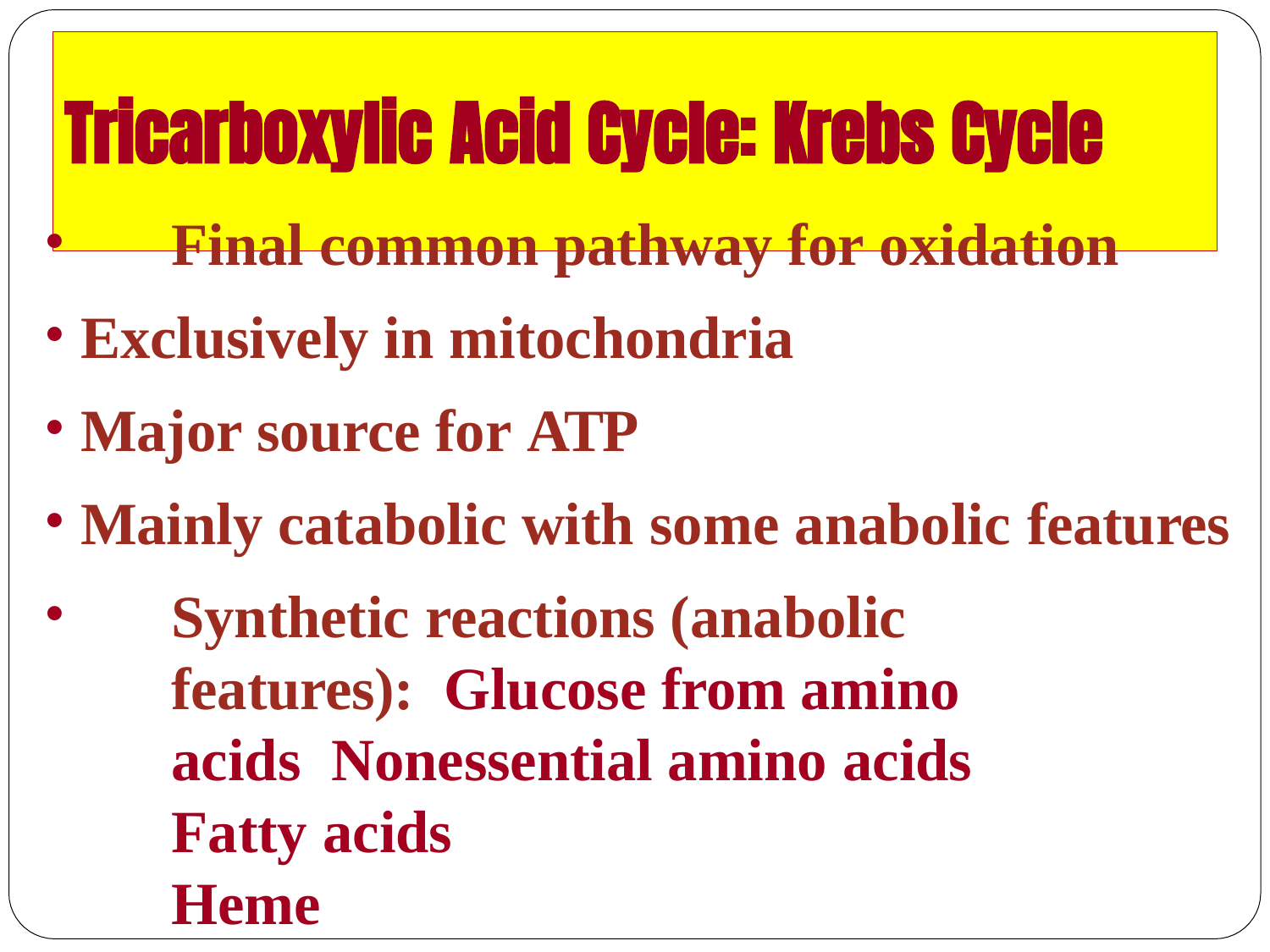

# Tricarboxylic Acid Cycle: Krebs Cycle
Final common pathway for oxidation
Exclusively in mitochondria
Major source for ATP
Mainly catabolic with some anabolic features
Synthetic reactions (anabolic features):  Glucose from amino acids  Nonessential amino acids
Fatty acids
Heme